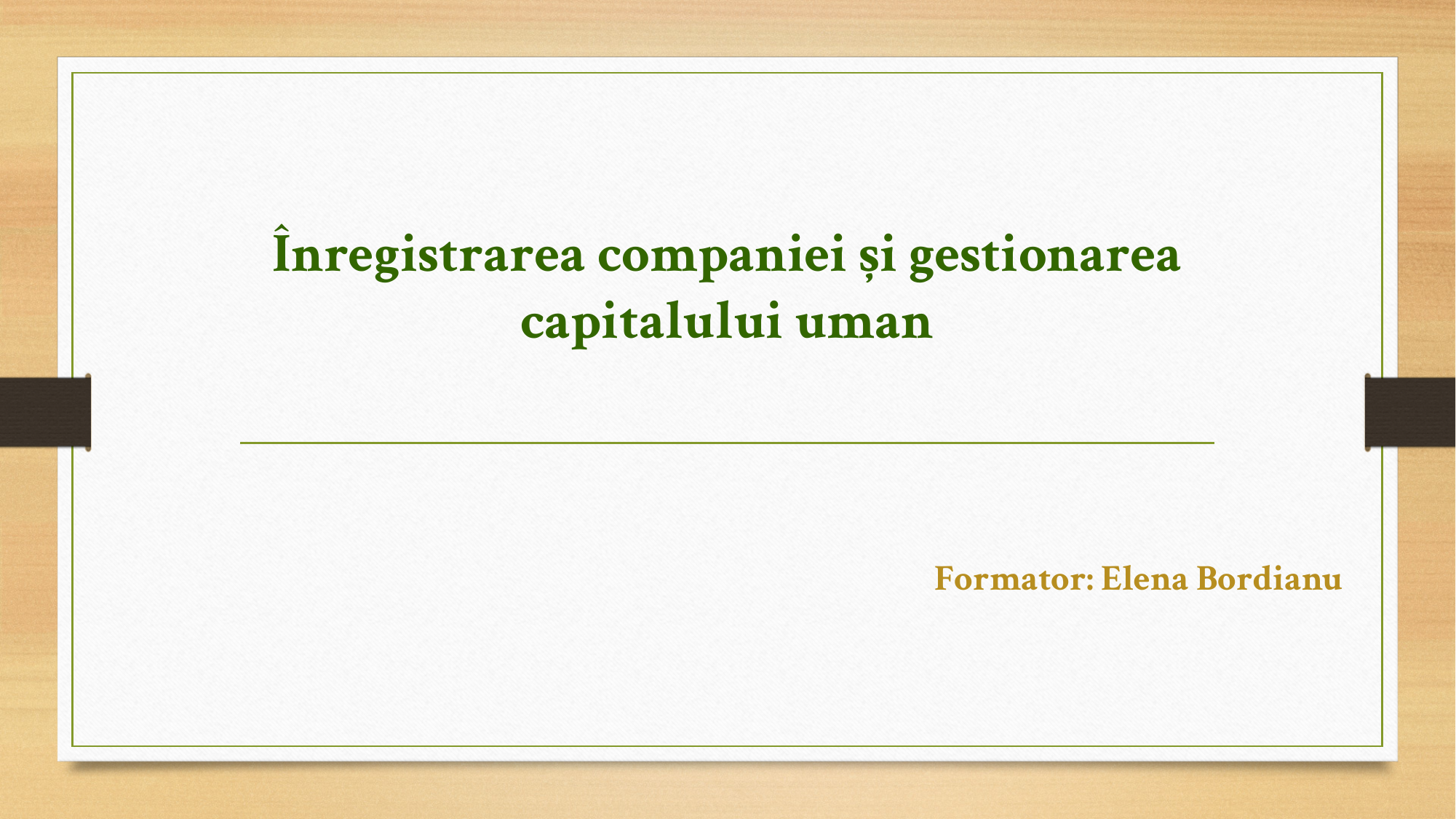

# Înregistrarea companiei și gestionarea capitalului uman
Formator: Elena Bordianu